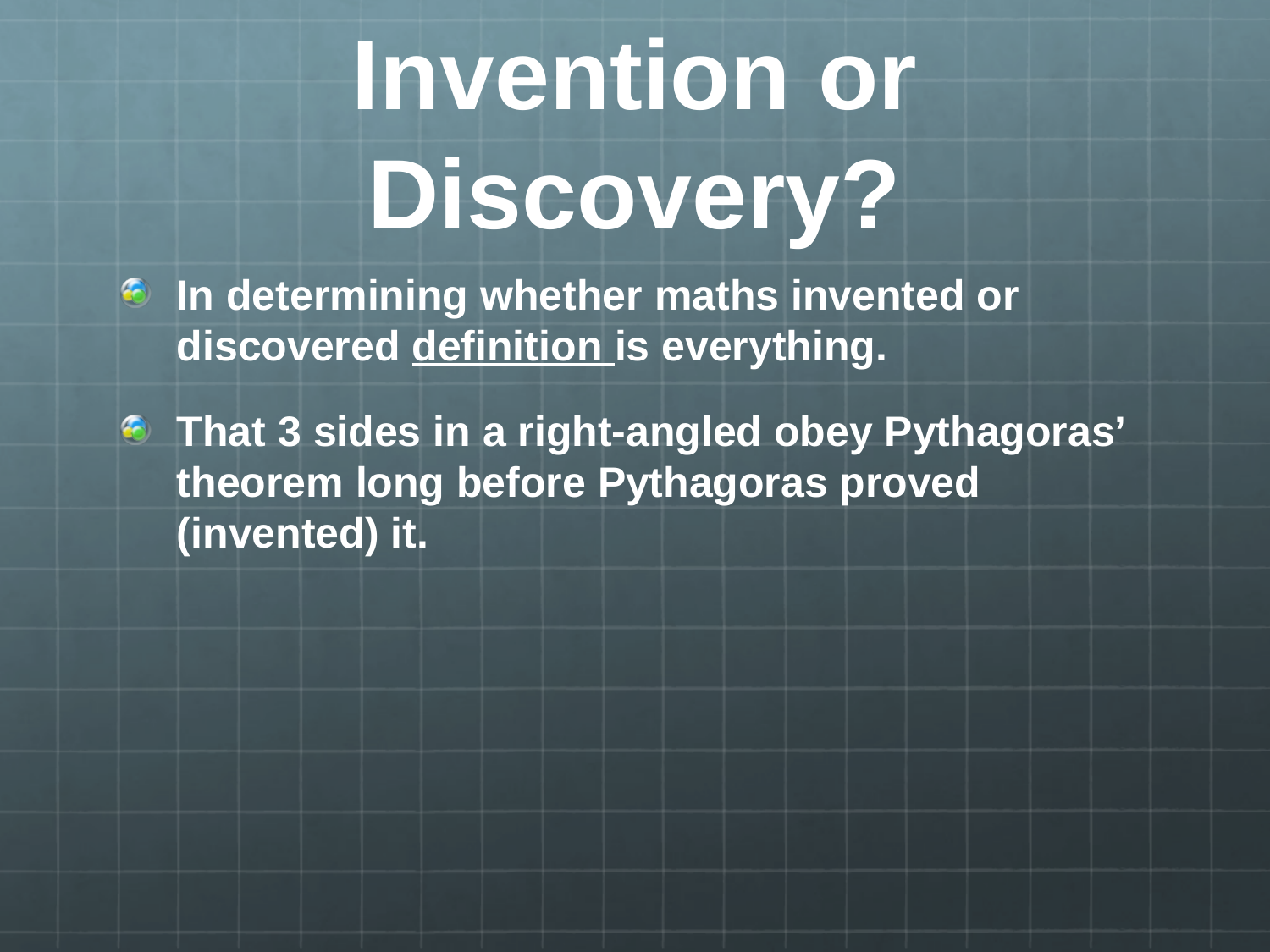

# Invention or Discovery?
In determining whether maths invented or discovered definition is everything.
That 3 sides in a right-angled obey Pythagoras’ theorem long before Pythagoras proved (invented) it.